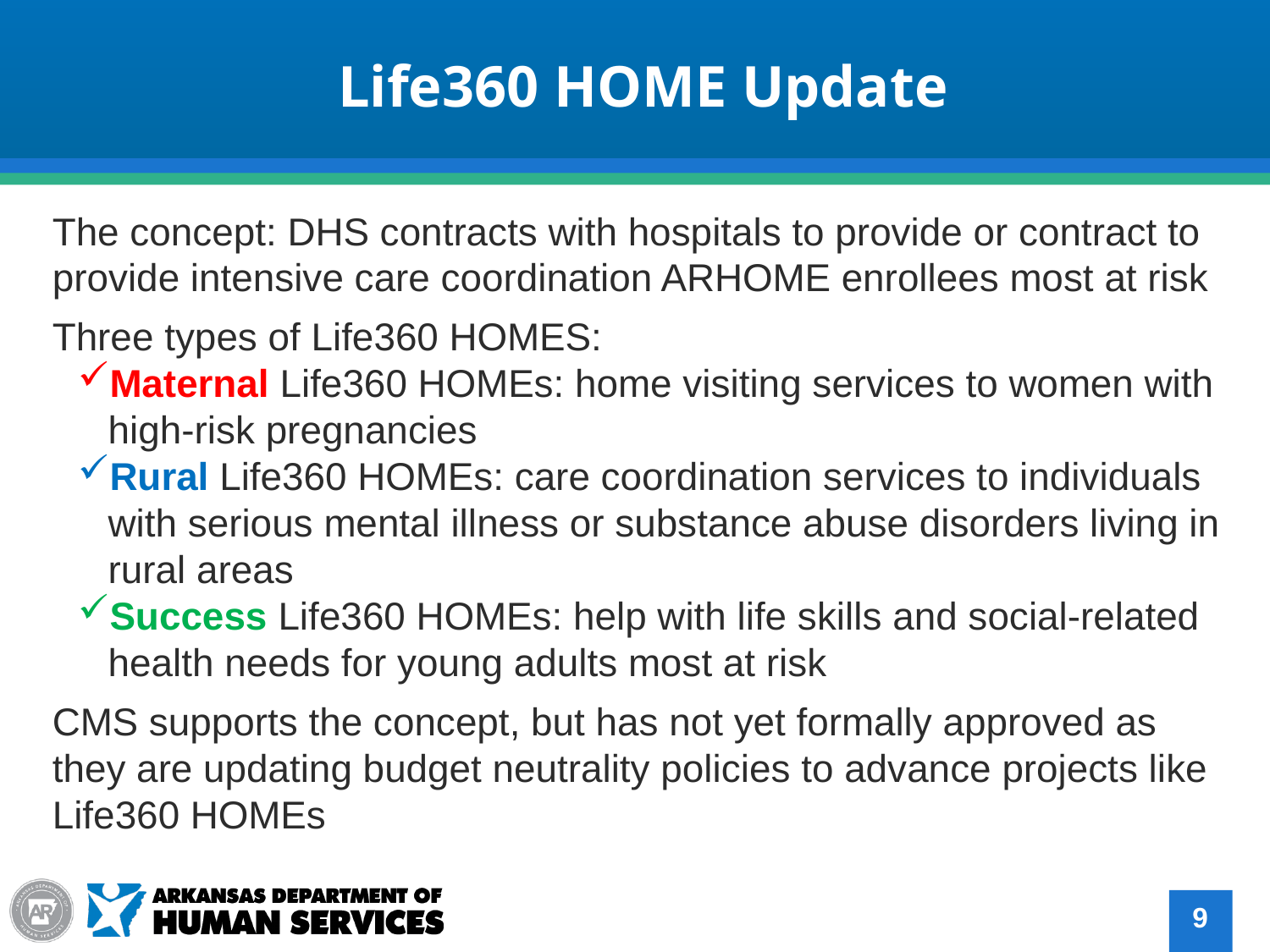

Life360 HOME Update

The concept: DHS contracts with hospitals to provide or contract to provide intensive care coordination ARHOME enrollees most at risk

Three types of Life360 HOMES:
Maternal Life360 HOMEs: home visiting services to women with high-risk pregnancies
Rural Life360 HOMEs: care coordination services to individuals with serious mental illness or substance abuse disorders living in rural areas
Success Life360 HOMEs: help with life skills and social-related health needs for young adults most at risk

CMS supports the concept, but has not yet formally approved as they are updating budget neutrality policies to advance projects like Life360 HOMEs